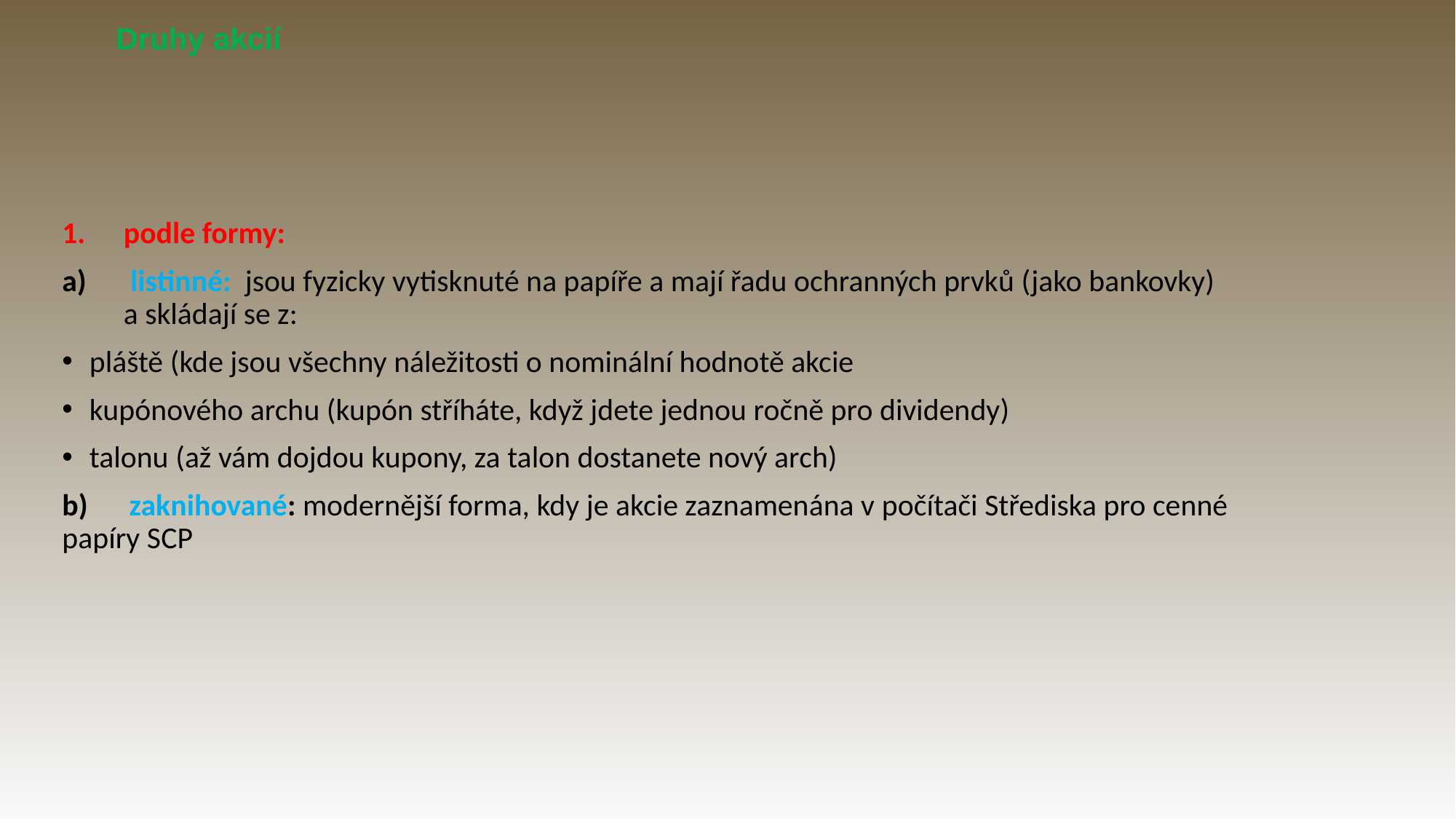

# Druhy akcií
podle formy:
 listinné:  jsou fyzicky vytisknuté na papíře a mají řadu ochranných prvků (jako bankovky)
a skládají se z:
pláště (kde jsou všechny náležitosti o nominální hodnotě akcie
kupónového archu (kupón stříháte, když jdete jednou ročně pro dividendy)
talonu (až vám dojdou kupony, za talon dostanete nový arch)
b)      zaknihované: modernější forma, kdy je akcie zaznamenána v počítači Střediska pro cenné papíry SCP